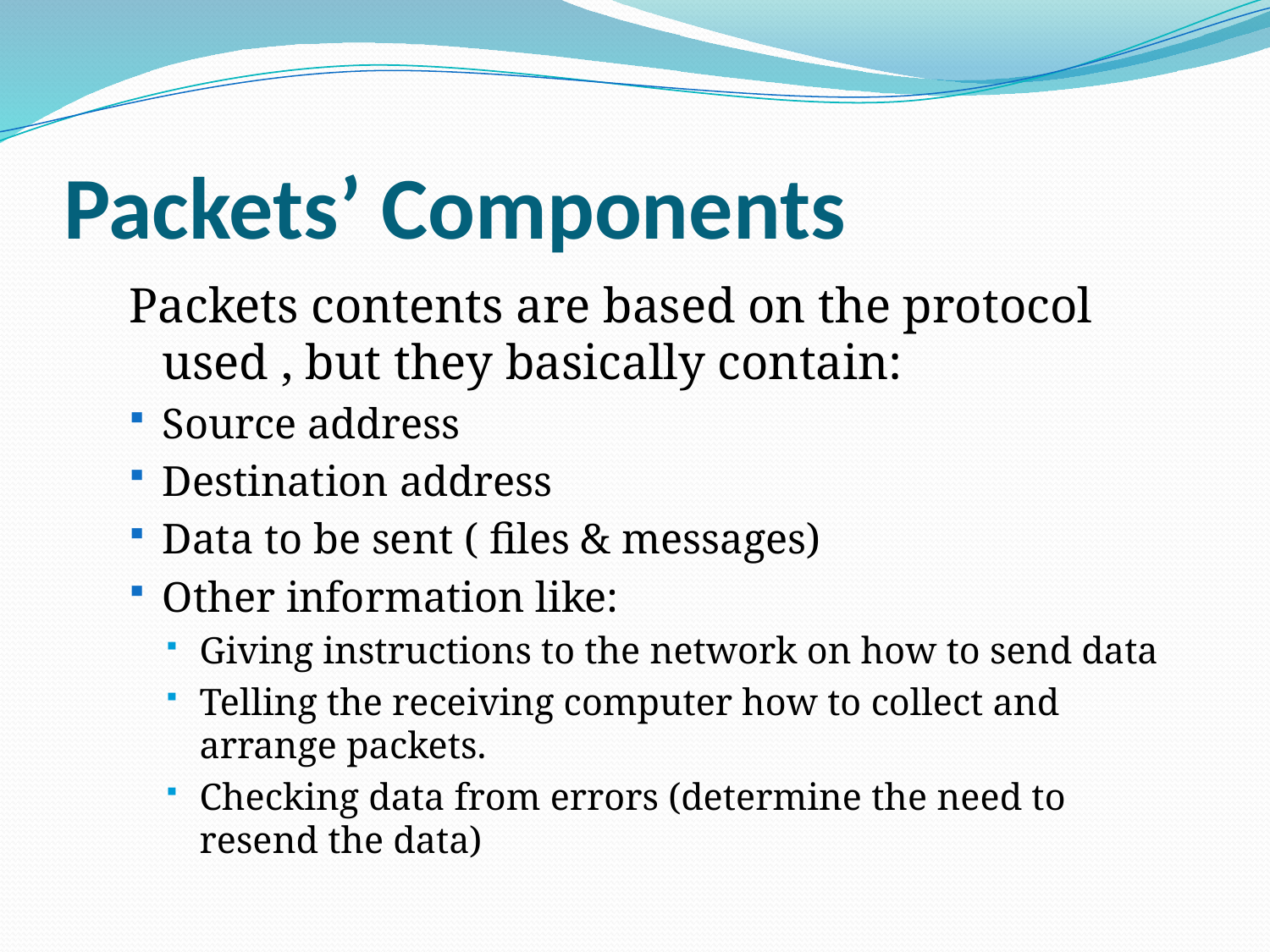

# Packets’ Components
Packets contents are based on the protocol used , but they basically contain:
Source address
Destination address
Data to be sent ( files & messages)
Other information like:
Giving instructions to the network on how to send data
Telling the receiving computer how to collect and arrange packets.
Checking data from errors (determine the need to resend the data)